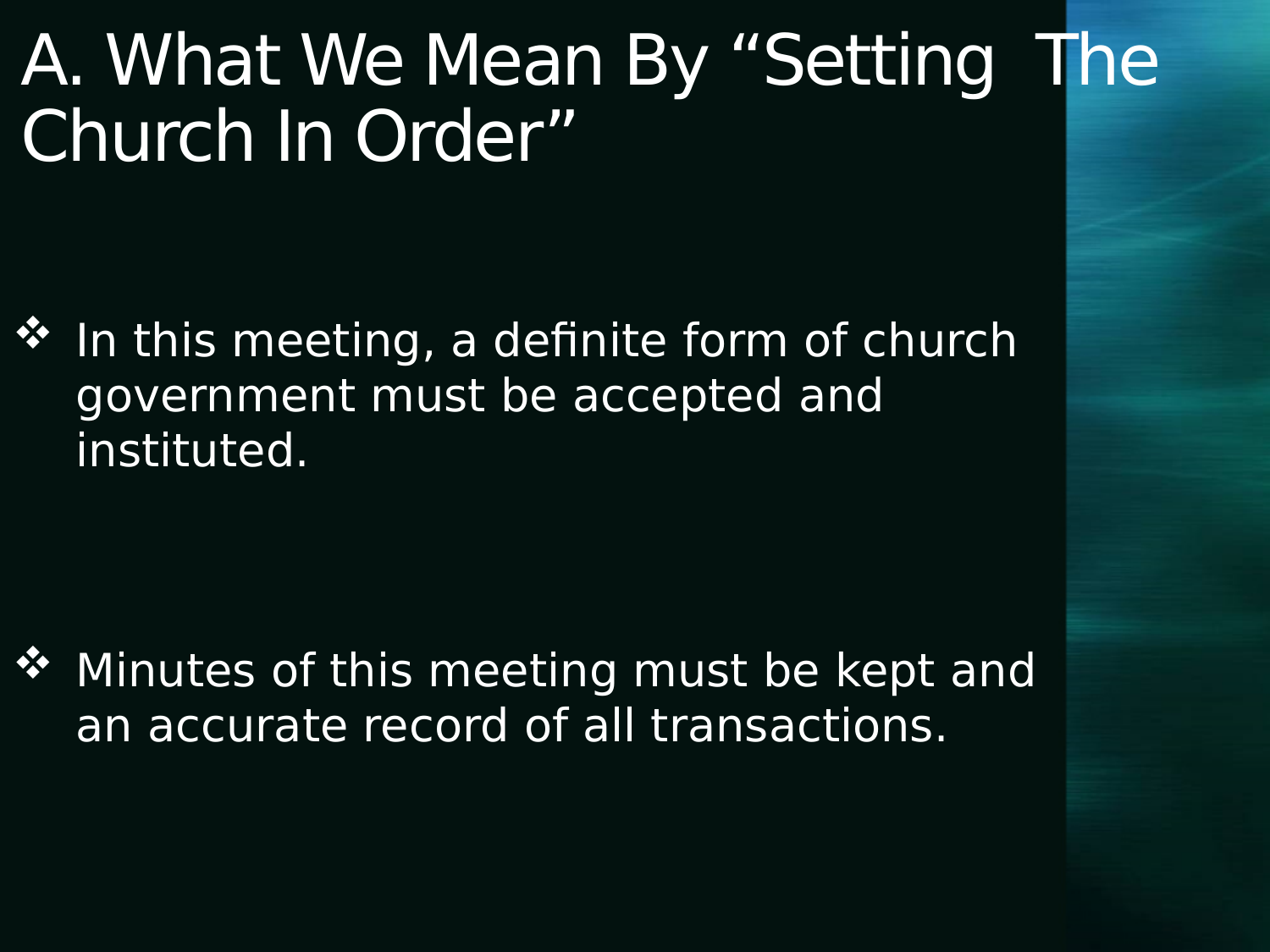

# A. What We Mean By “Setting  The Church In Order”
In this meeting, a definite form of church government must be accepted and instituted.

Minutes of this meeting must be kept and an accurate record of all transactions.